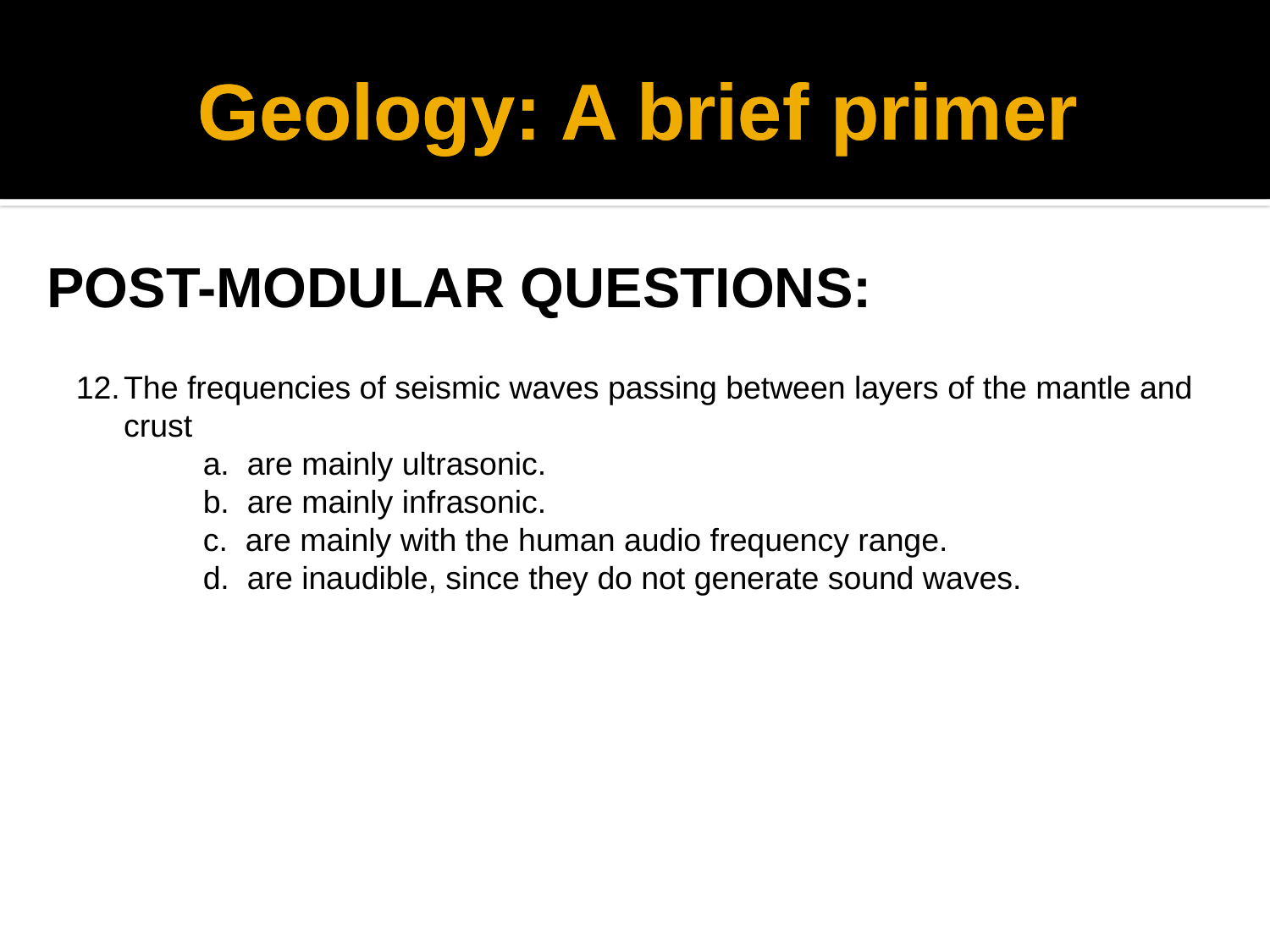

# Geology: A brief primer
Geology: A brief primer
POST-MODULAR QUESTIONS:
The frequencies of seismic waves passing between layers of the mantle and crust
	a.  are mainly ultrasonic.
	b.  are mainly infrasonic.
	c.  are mainly with the human audio frequency range.
	d.  are inaudible, since they do not generate sound waves.